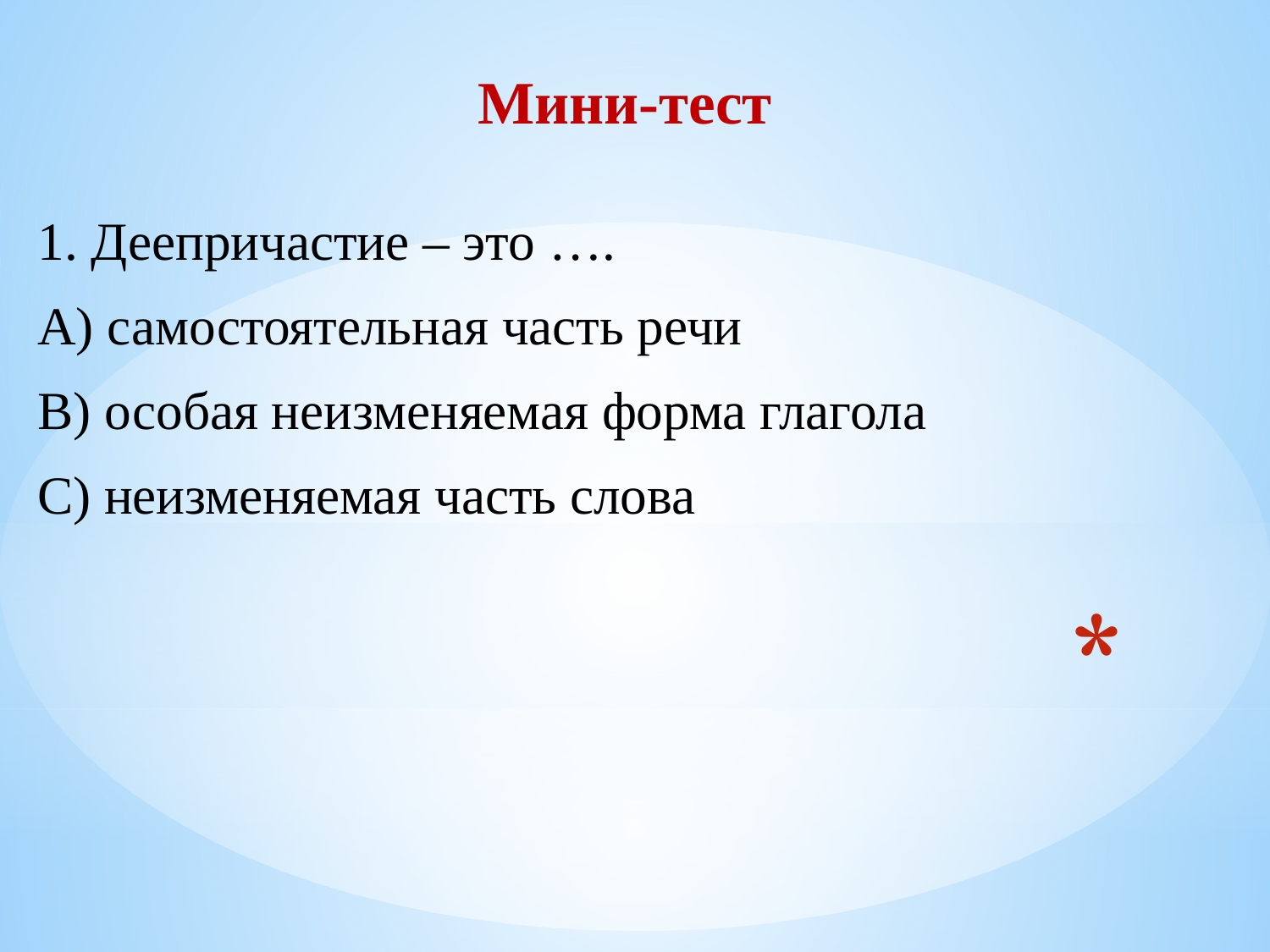

Мини-тест

1. Деепричастие – это ….
А) самостоятельная часть речи
В) особая неизменяемая форма глагола
С) неизменяемая часть слова

#